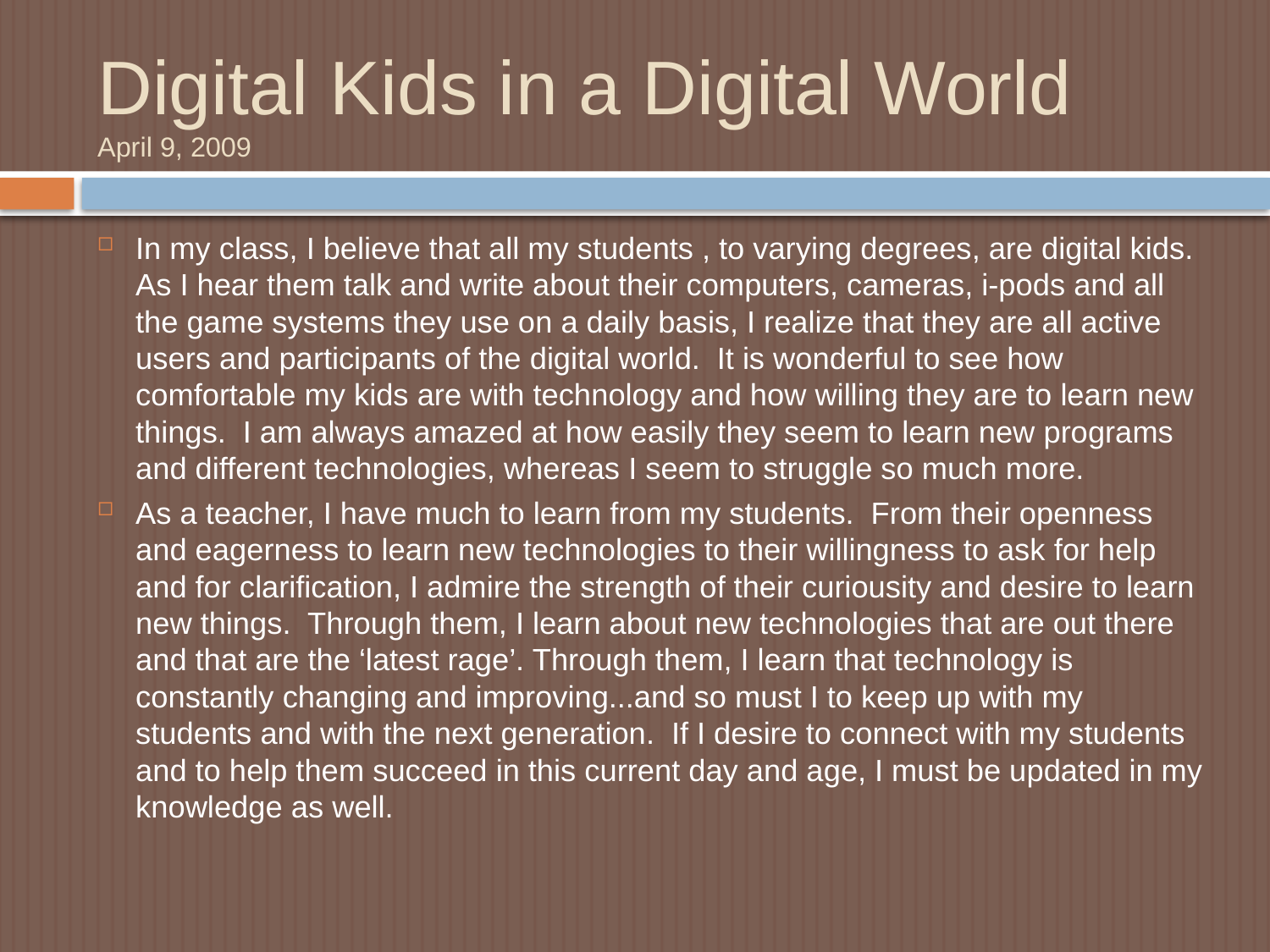

# Digital Kids in a Digital World	    April 9, 2009
In my class, I believe that all my students , to varying degrees, are digital kids.  As I hear them talk and write about their computers, cameras, i-pods and all the game systems they use on a daily basis, I realize that they are all active users and participants of the digital world.  It is wonderful to see how comfortable my kids are with technology and how willing they are to learn new things.  I am always amazed at how easily they seem to learn new programs and different technologies, whereas I seem to struggle so much more.
As a teacher, I have much to learn from my students.  From their openness and eagerness to learn new technologies to their willingness to ask for help and for clarification, I admire the strength of their curiousity and desire to learn new things.  Through them, I learn about new technologies that are out there and that are the ‘latest rage’. Through them, I learn that technology is constantly changing and improving...and so must I to keep up with my students and with the next generation.  If I desire to connect with my students and to help them succeed in this current day and age, I must be updated in my knowledge as well.